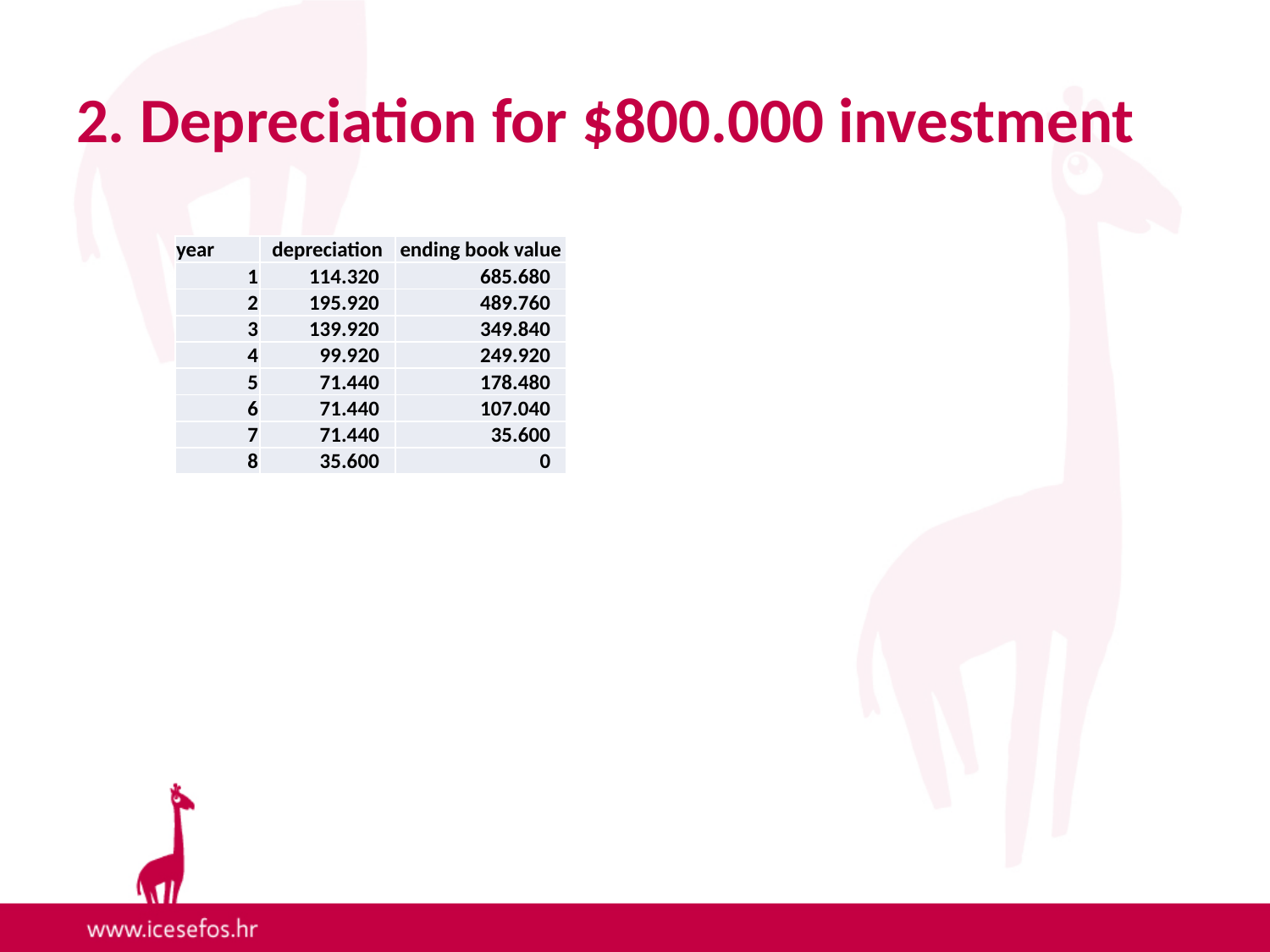

# 2. Depreciation for $800.000 investment

| year | depreciation | ending book value |
| --- | --- | --- |
| 1 | 114.320 | 685.680 |
| 2 | 195.920 | 489.760 |
| 3 | 139.920 | 349.840 |
| 4 | 99.920 | 249.920 |
| 5 | 71.440 | 178.480 |
| 6 | 71.440 | 107.040 |
| 7 | 71.440 | 35.600 |
| 8 | 35.600 | 0 |